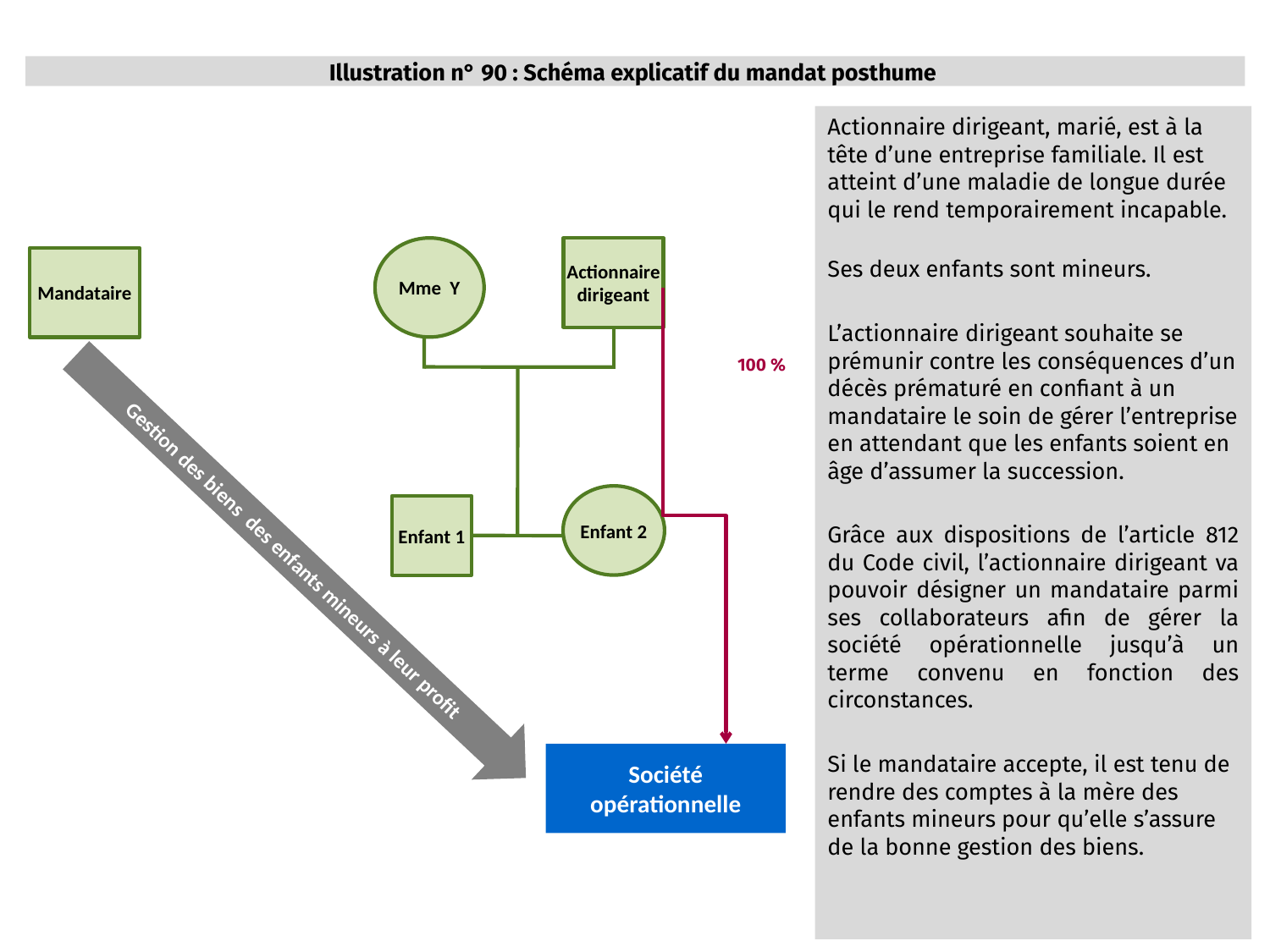

Illustration n° 90 : Schéma explicatif du mandat posthume

Actionnaire dirigeant, marié, est à la tête d’une entreprise familiale. Il est atteint d’une maladie de longue durée qui le rend temporairement incapable.
Ses deux enfants sont mineurs.

L’actionnaire dirigeant souhaite se prémunir contre les conséquences d’un décès prématuré en confiant à un mandataire le soin de gérer l’entreprise en attendant que les enfants soient en âge d’assumer la succession.

Grâce aux dispositions de l’article 812 du Code civil, l’actionnaire dirigeant va pouvoir désigner un mandataire parmi ses collaborateurs afin de gérer la société opérationnelle jusqu’à un terme convenu en fonction des circonstances.

Si le mandataire accepte, il est tenu de rendre des comptes à la mère des enfants mineurs pour qu’elle s’assure de la bonne gestion des biens.
Mme  Y
Actionnaire dirigeant
Mandataire
100 %
Enfant 2
Enfant 1
Gestion des biens  des enfants mineurs à leur profit
Société opérationnelle